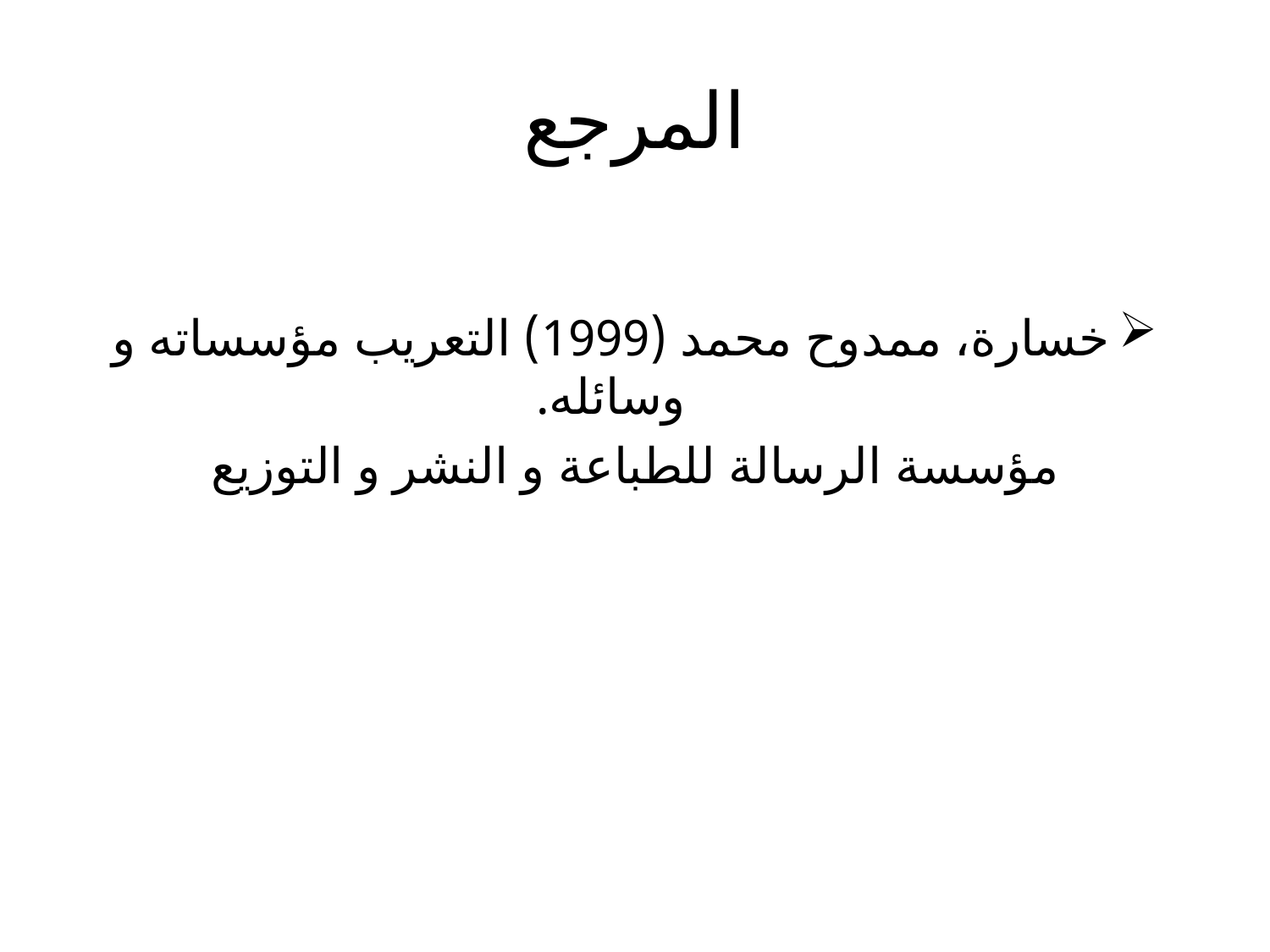

# المرجع

خسارة، ممدوح محمد (1999) التعريب مؤسساته و وسائله.
مؤسسة الرسالة للطباعة و النشر و التوزيع